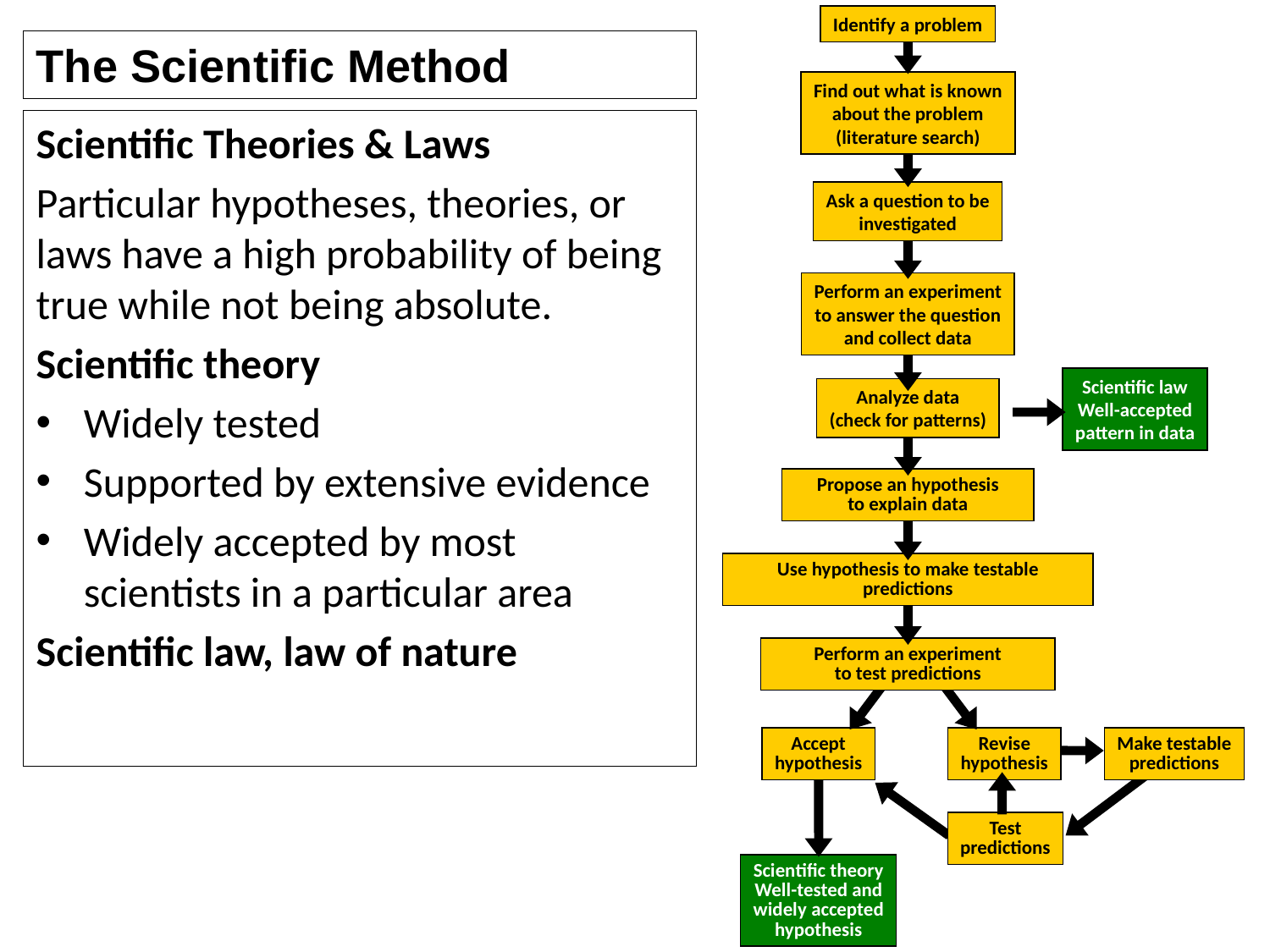

Identify a problem
The Scientific Method

Find out what is known
about the problem
(literature search)
Scientific Theories & Laws
Particular hypotheses, theories, or laws have a high probability of being true while not being absolute.
Scientific theory
Widely tested
Supported by extensive evidence
Widely accepted by most scientists in a particular area
Scientific law, law of nature

Ask a question to be
investigated

Perform an experiment
to answer the question
and collect data

Analyze data
(check for patterns)
Scientific law
Well-accepted
pattern in data

Propose an hypothesis
to explain data

Use hypothesis to make testable predictions

Perform an experiment
to test predictions

Accept
hypothesis
Revise
hypothesis
Make testable
predictions

Test
predictions

Scientific theory
Well-tested and
widely accepted
hypothesis